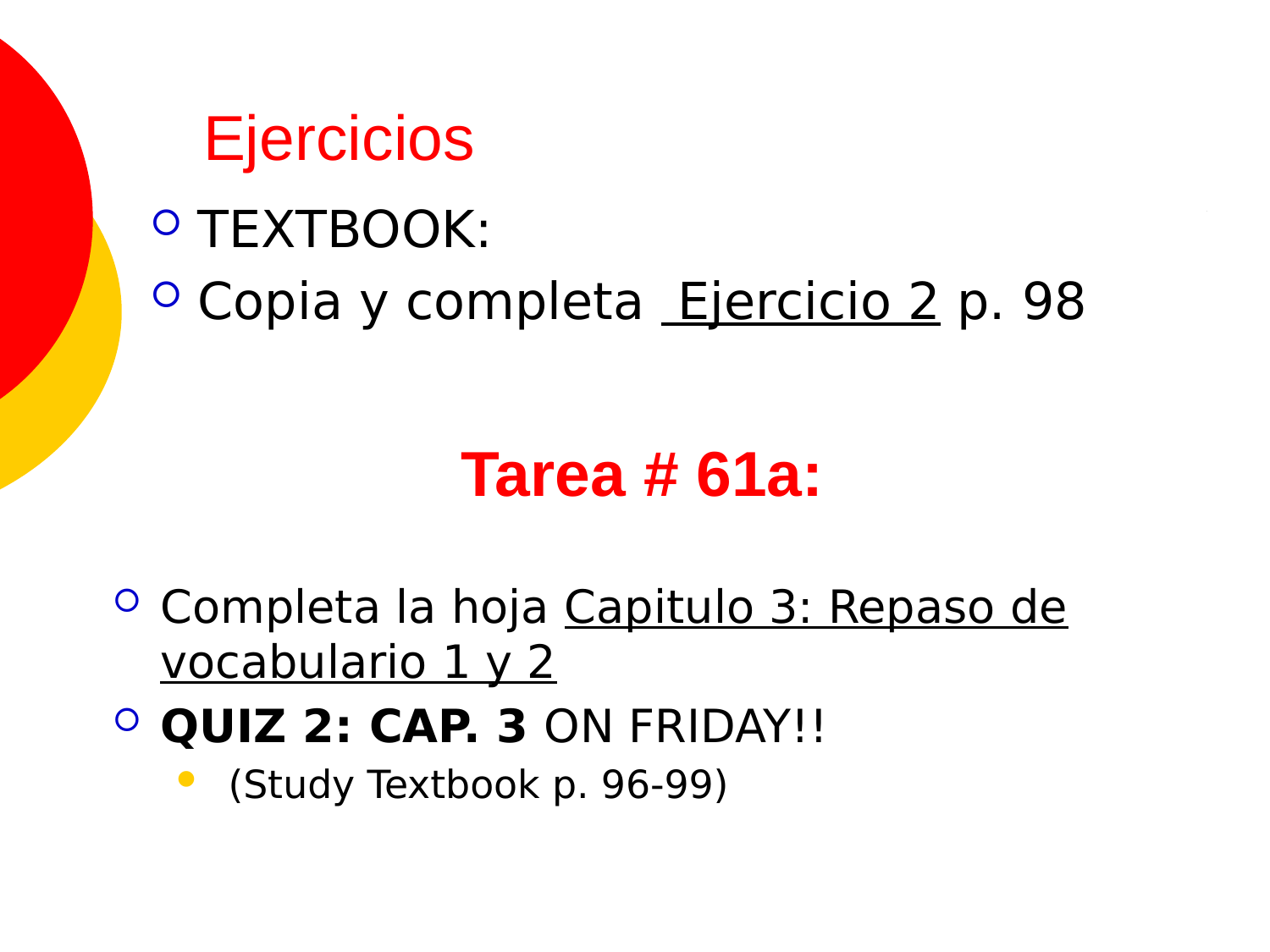

# Ejercicios
TEXTBOOK:
Copia y completa  Ejercicio 2 p. 98
Tarea # 61a:
Completa la hoja Capitulo 3: Repaso de vocabulario 1 y 2
QUIZ 2: CAP. 3 ON FRIDAY!!
 (Study Textbook p. 96-99)